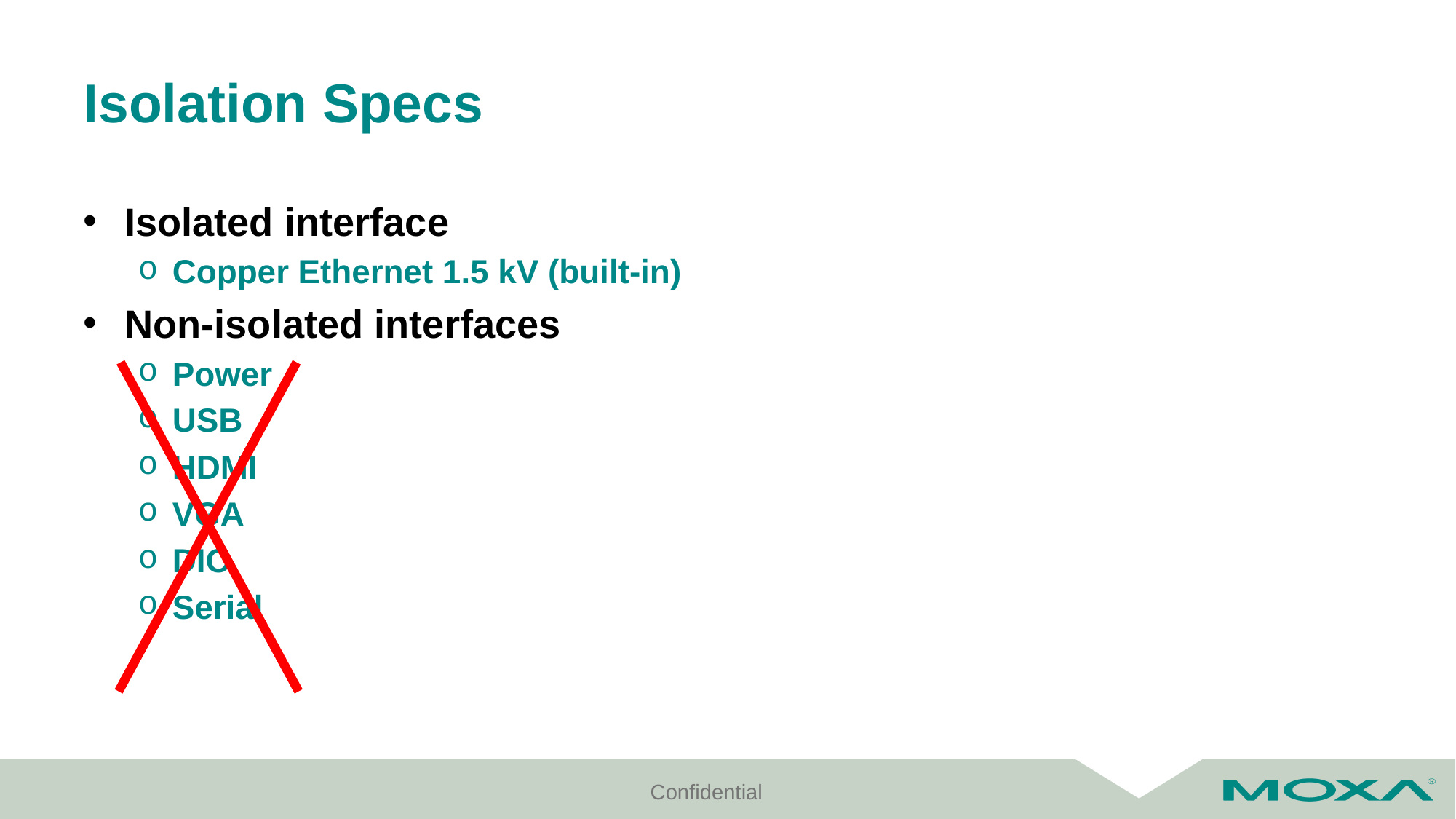

# Isolation Specs

Isolated interface
Copper Ethernet 1.5 kV (built-in)
Non-isolated interfaces
Power
USB
HDMI
VGA
DIO
Serial